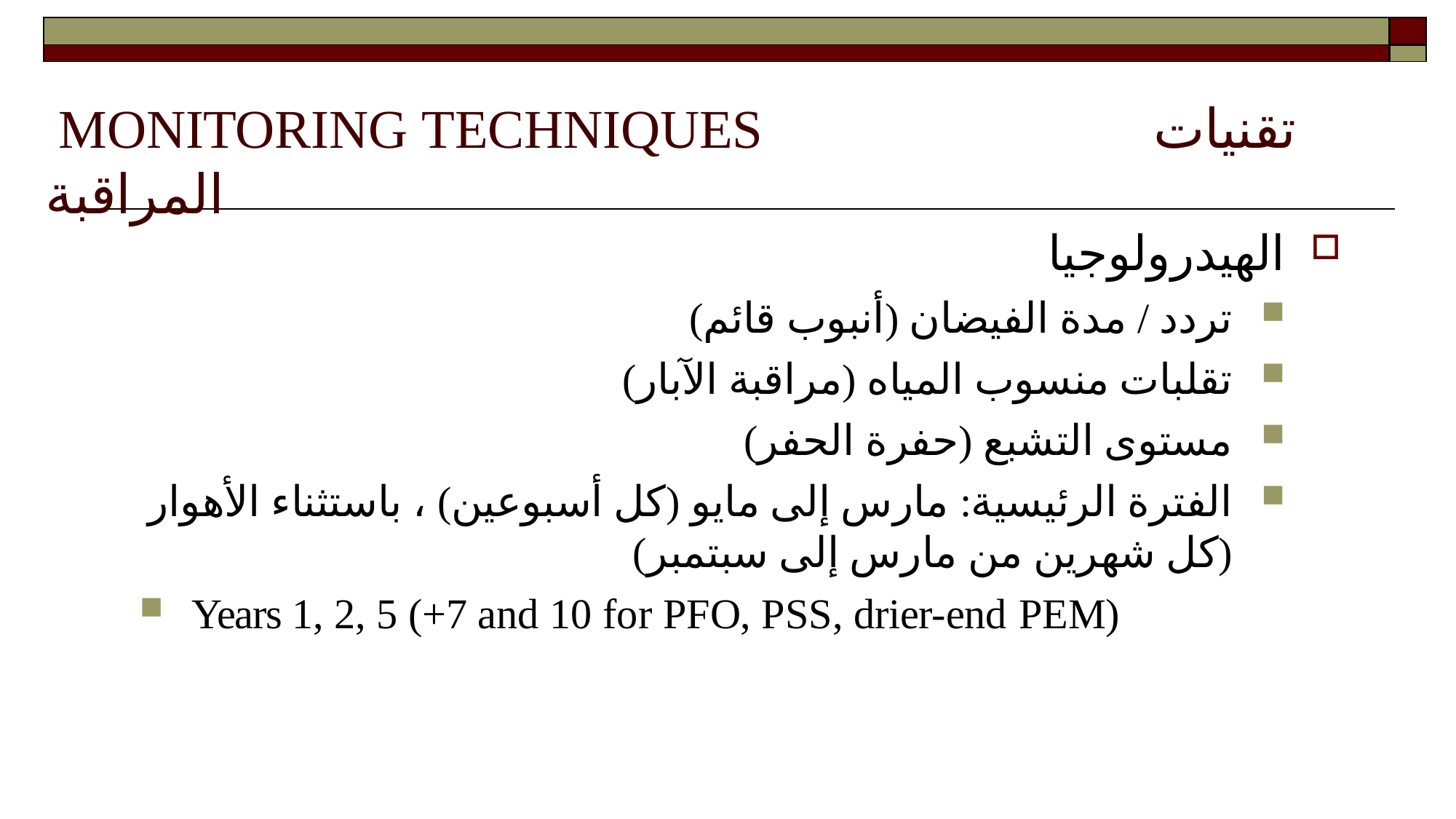

|  |  |
| --- | --- |
|  |  |
# MONITORING TECHNIQUES                             تقنيات المراقبة
الهيدرولوجيا
تردد / مدة الفيضان (أنبوب قائم)
تقلبات منسوب المياه (مراقبة الآبار)
مستوى التشبع (حفرة الحفر)
الفترة الرئيسية: مارس إلى مايو (كل أسبوعين) ، باستثناء الأهوار (كل شهرين من مارس إلى سبتمبر)
Years 1, 2, 5 (+7 and 10 for PFO, PSS, drier-end PEM)